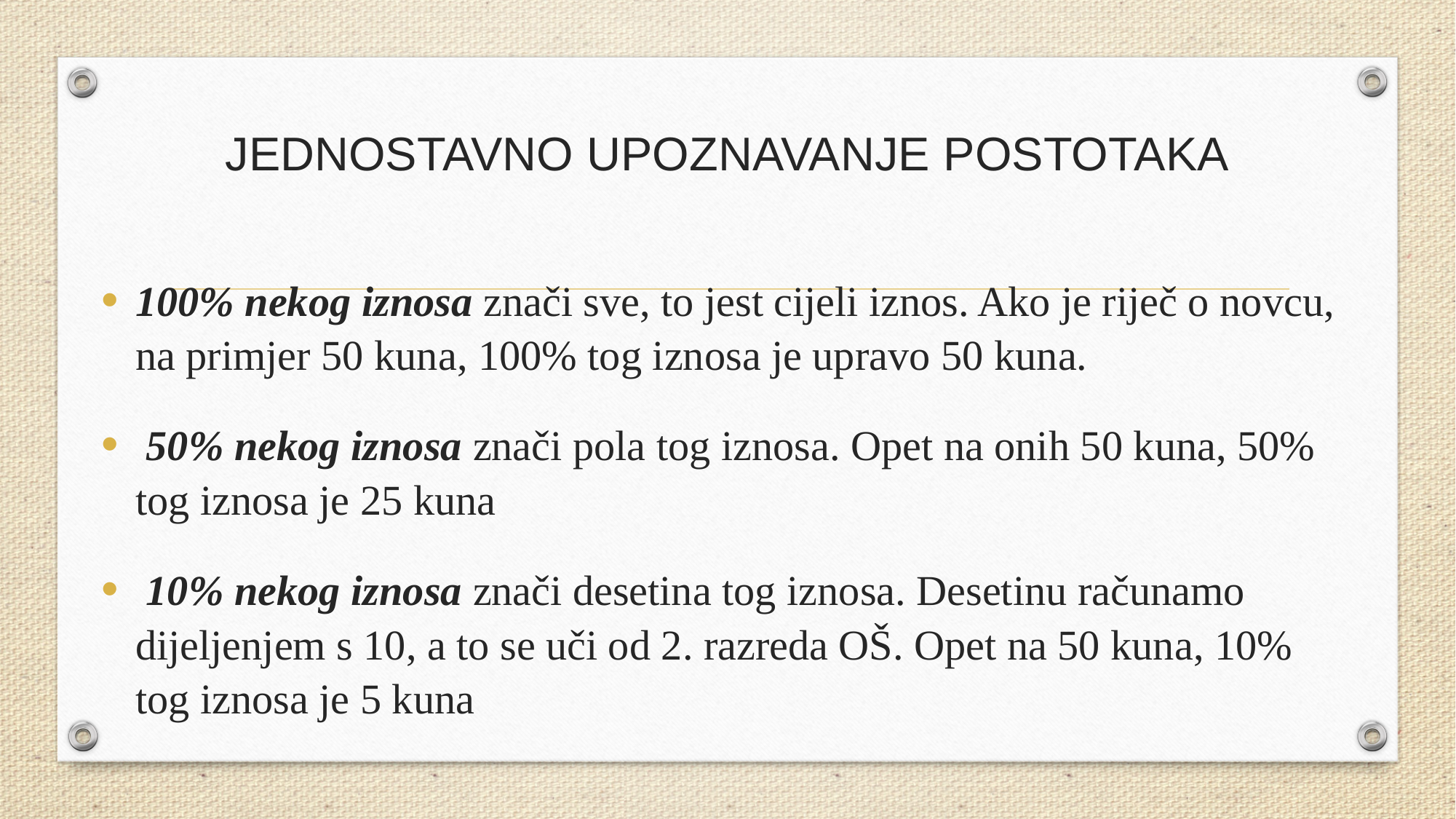

# JEDNOSTAVNO UPOZNAVANJE POSTOTAKA
100% nekog iznosa znači sve, to jest cijeli iznos. Ako je riječ o novcu, na primjer 50 kuna, 100% tog iznosa je upravo 50 kuna.
 50% nekog iznosa znači pola tog iznosa. Opet na onih 50 kuna, 50% tog iznosa je 25 kuna
 10% nekog iznosa znači desetina tog iznosa. Desetinu računamo dijeljenjem s 10, a to se uči od 2. razreda OŠ. Opet na 50 kuna, 10% tog iznosa je 5 kuna